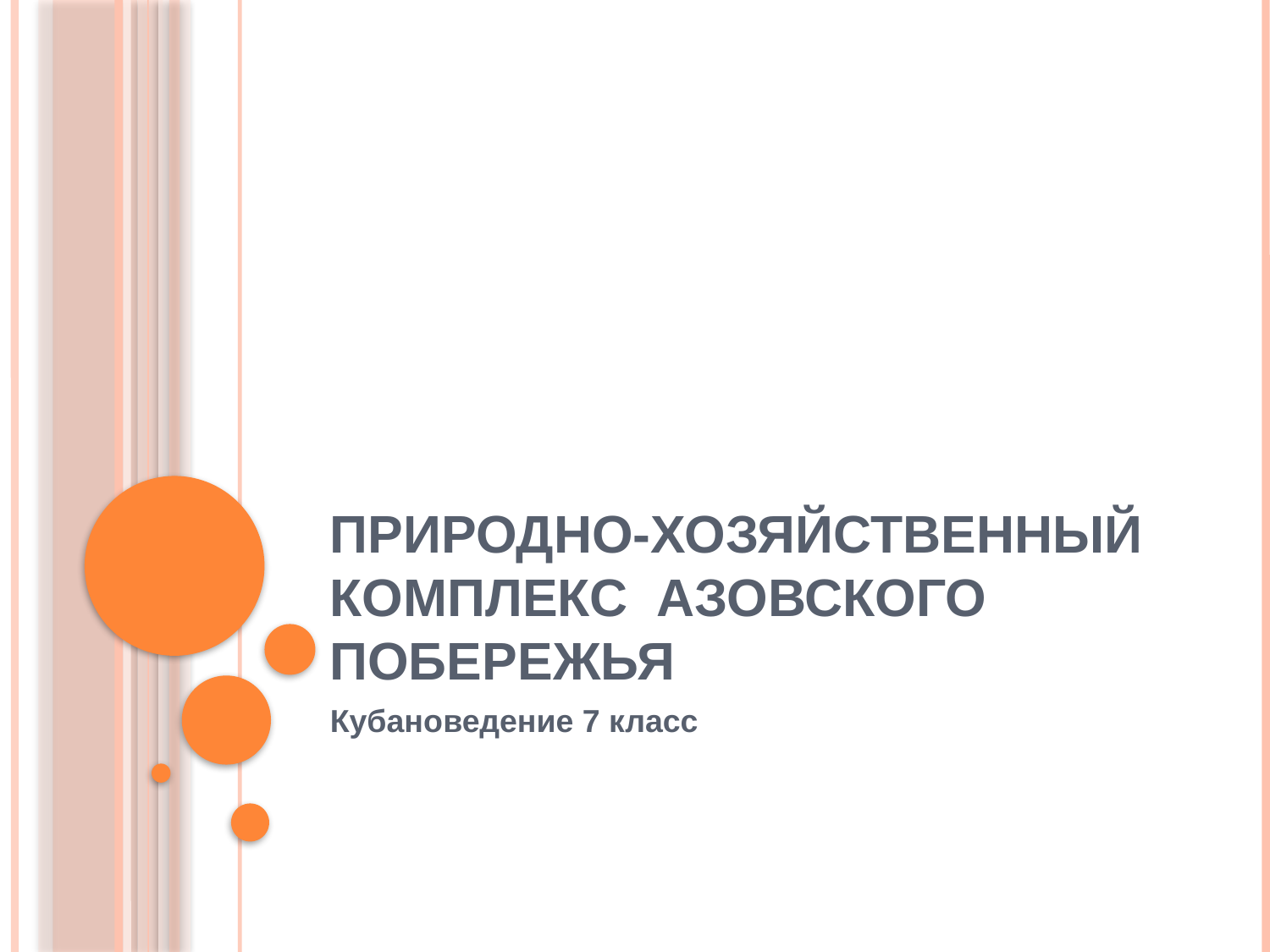

# Природно-хозяйственный комплекс  Азовского побережья
Кубановедение 7 класс